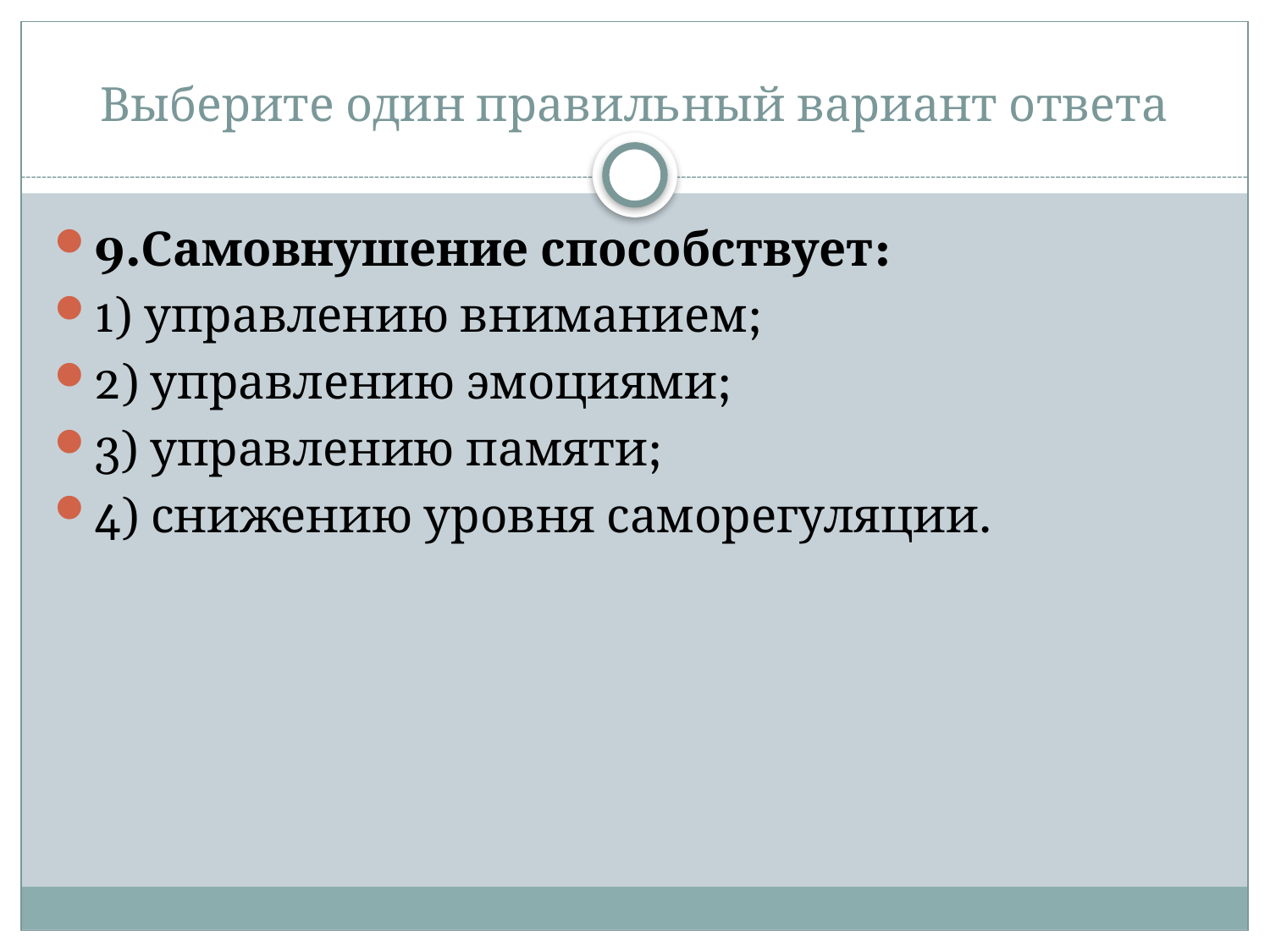

# Выберите один правильный вариант ответа
9.Самовнушение способствует:
1) управлению вниманием;
2) управлению эмоциями;
3) управлению памяти;
4) снижению уровня саморегуляции.